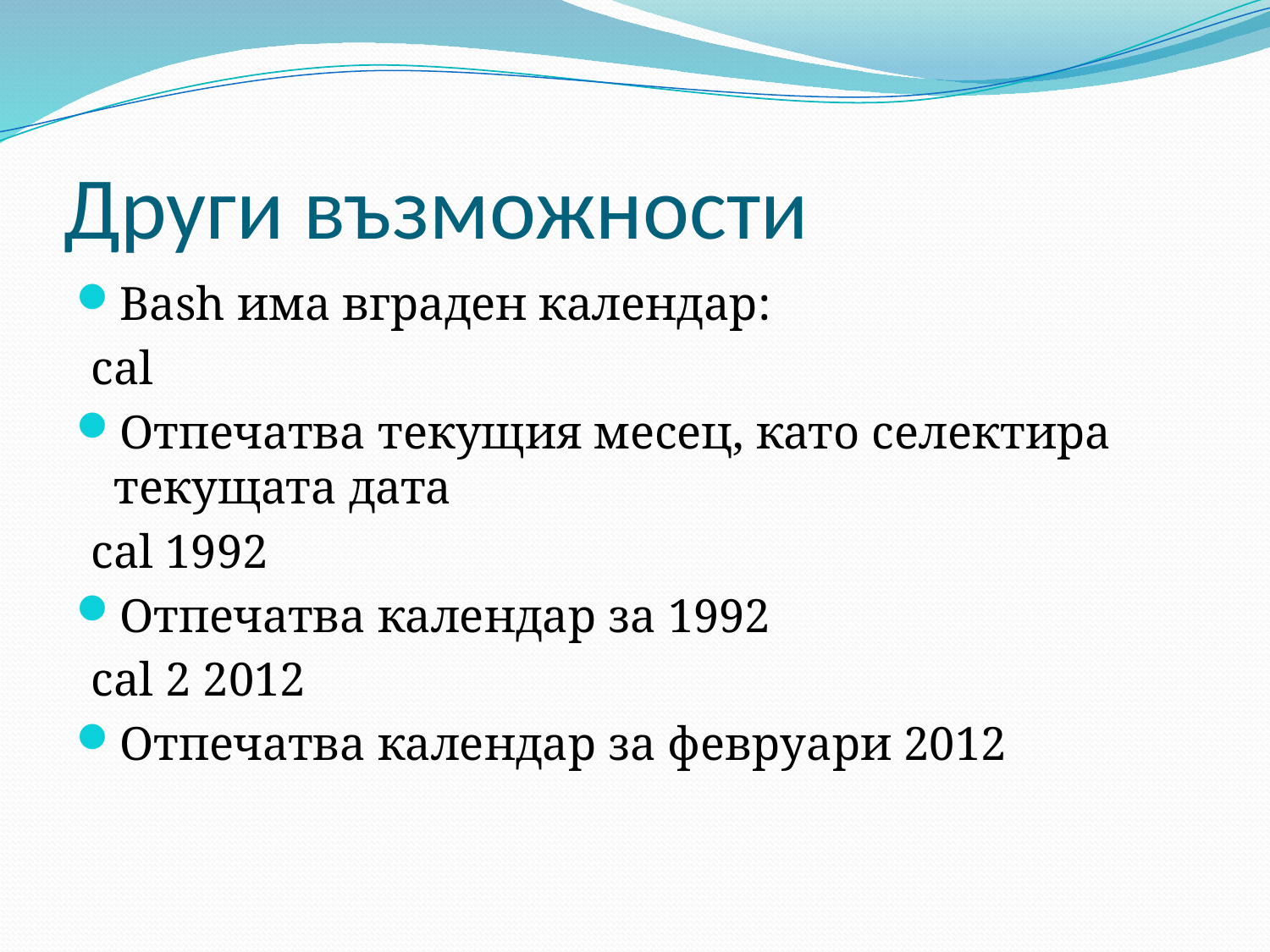

# Други възможности
Bash има вграден календар:
cal
Отпечатва текущия месец, като селектира текущата дата
cal 1992
Отпечатва календар за 1992
cal 2 2012
Отпечатва календар за февруари 2012